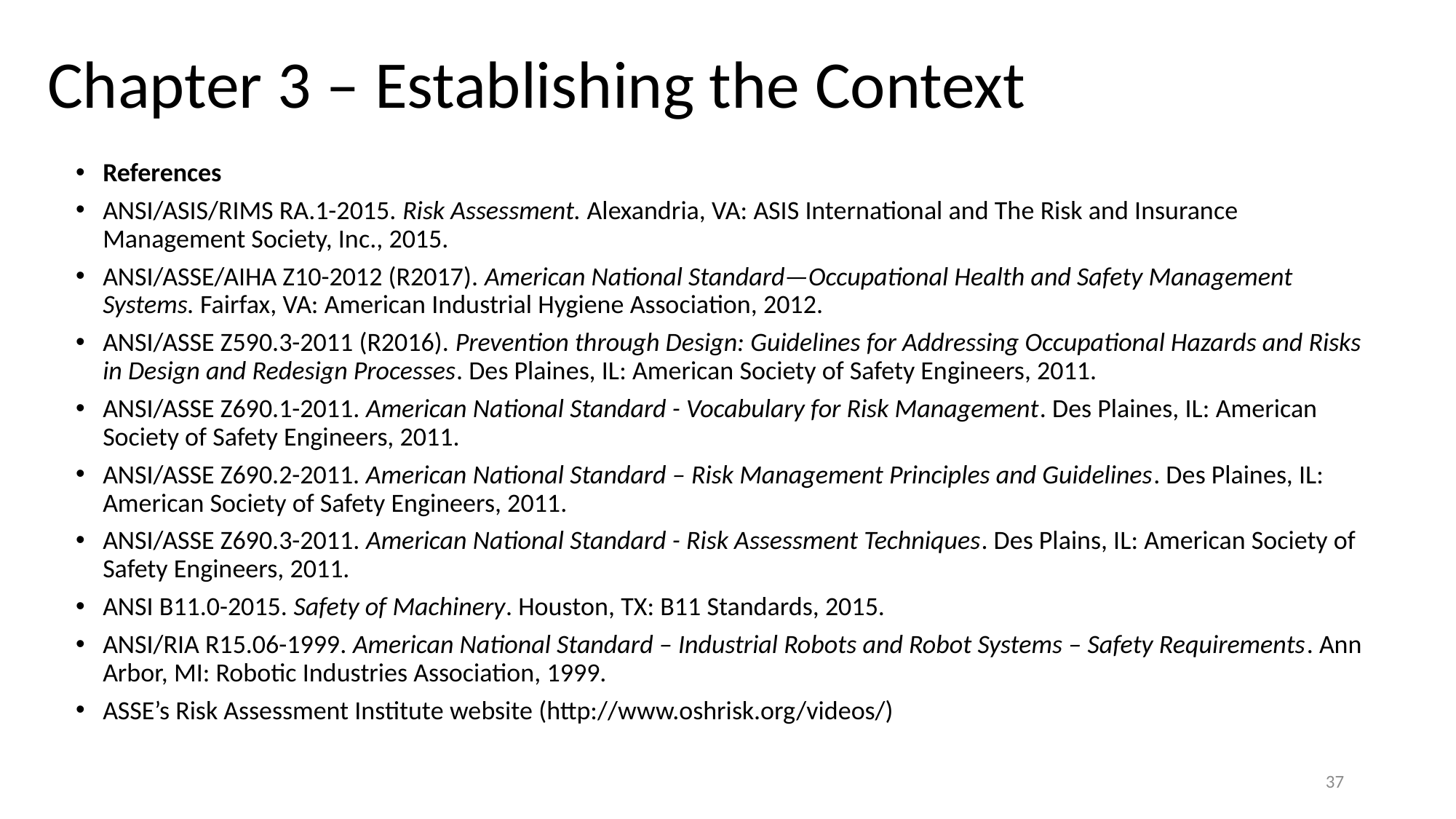

# Chapter 3 – Establishing the Context
References
ANSI/ASIS/RIMS RA.1-2015. Risk Assessment. Alexandria, VA: ASIS International and The Risk and Insurance Management Society, Inc., 2015.
ANSI/ASSE/AIHA Z10-2012 (R2017). American National Standard—Occupational Health and Safety Management Systems. Fairfax, VA: American Industrial Hygiene Association, 2012.
ANSI/ASSE Z590.3-2011 (R2016). Prevention through Design: Guidelines for Addressing Occupational Hazards and Risks in Design and Redesign Processes. Des Plaines, IL: American Society of Safety Engineers, 2011.
ANSI/ASSE Z690.1-2011. American National Standard - Vocabulary for Risk Management. Des Plaines, IL: American Society of Safety Engineers, 2011.
ANSI/ASSE Z690.2-2011. American National Standard – Risk Management Principles and Guidelines. Des Plaines, IL: American Society of Safety Engineers, 2011.
ANSI/ASSE Z690.3-2011. American National Standard - Risk Assessment Techniques. Des Plains, IL: American Society of Safety Engineers, 2011.
ANSI B11.0-2015. Safety of Machinery. Houston, TX: B11 Standards, 2015.
ANSI/RIA R15.06-1999. American National Standard – Industrial Robots and Robot Systems – Safety Requirements. Ann Arbor, MI: Robotic Industries Association, 1999.
ASSE’s Risk Assessment Institute website (http://www.oshrisk.org/videos/)

37